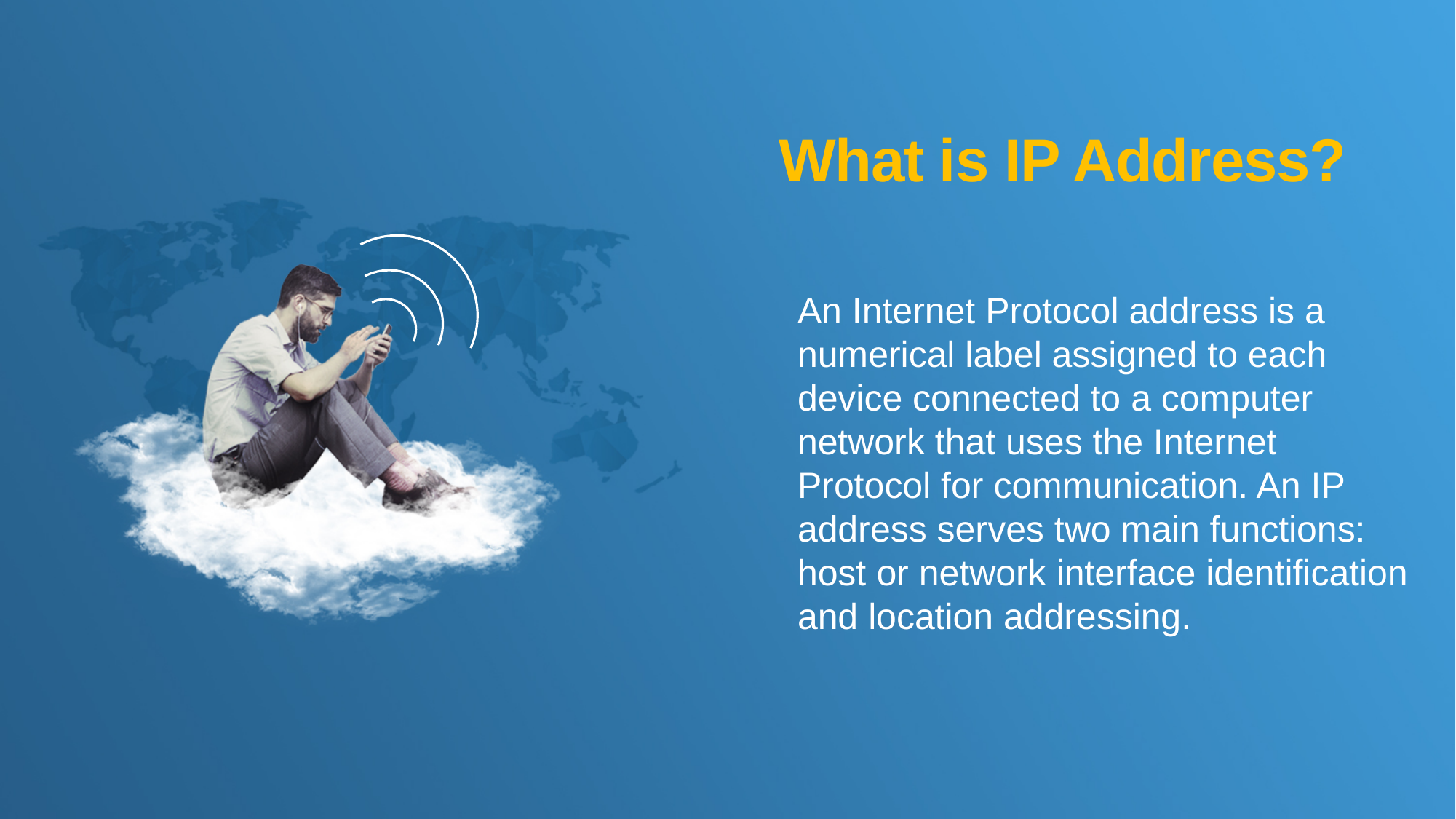

What is IP Address?
An Internet Protocol address is a numerical label assigned to each device connected to a computer network that uses the Internet Protocol for communication. An IP address serves two main functions: host or network interface identification and location addressing.